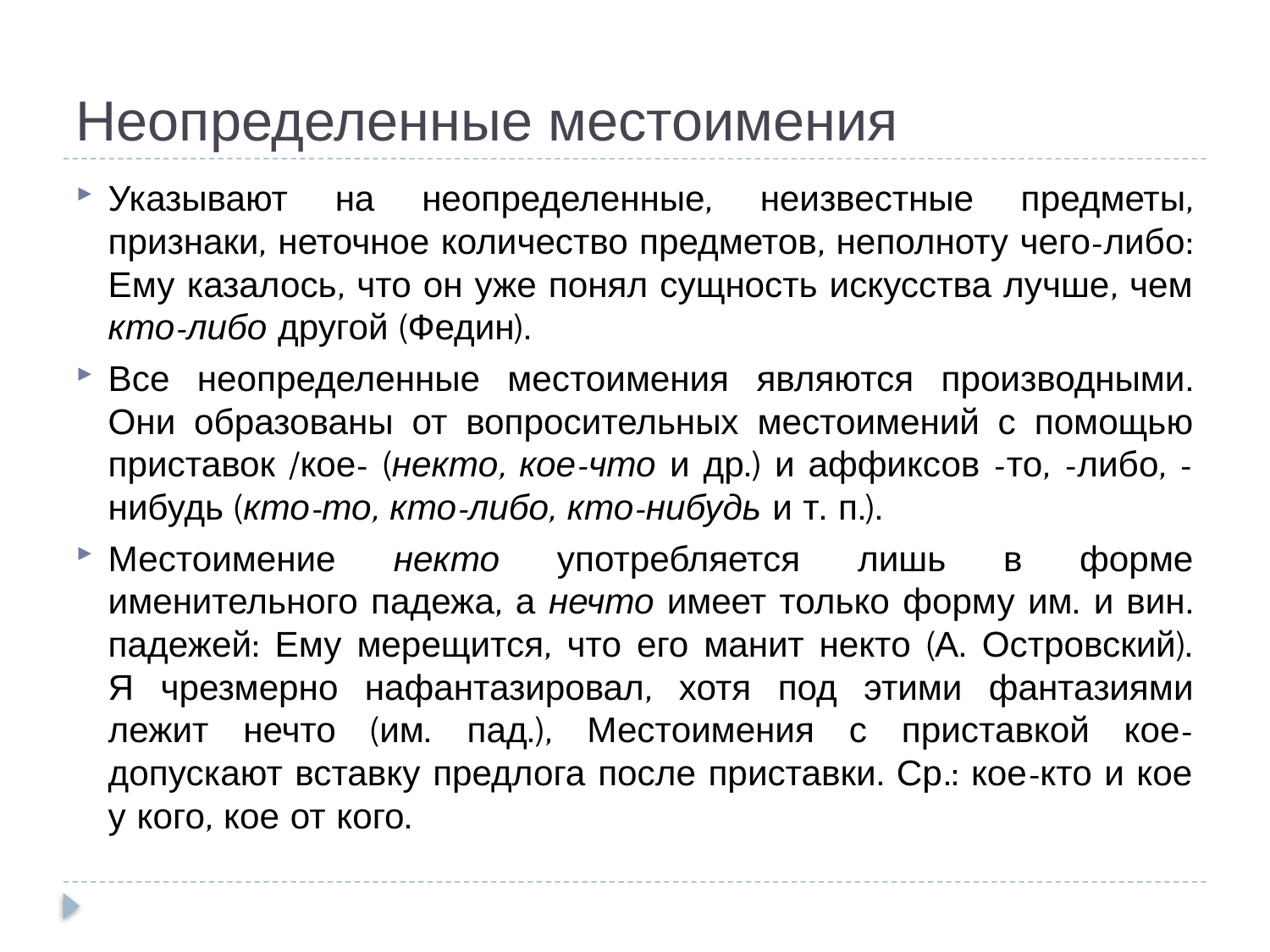

# Неопределенные местоимения
Указывают на неопределенные, неизвестные предметы, признаки, неточное количество предметов, неполноту чего-либо: Ему казалось, что он уже понял сущность искусства лучше, чем кто-либо другой (Федин).
Все неопределенные местоимения являются производными. Они образованы от вопросительных местоимений с помощью приставок /кое- (некто, кое-что и др.) и аффиксов -то, -либо, -нибудь (кто-то, кто-либо, кто-нибудь и т. п.).
Местоимение некто употребляется лишь в форме именительного падежа, а нечто имеет только форму им. и вин. падежей: Ему мерещится, что его манит некто (А. Островский). Я чрезмерно нафантазировал, хотя под этими фантазиями лежит нечто (им. пад.), Местоимения с приставкой кое- допускают вставку предлога после приставки. Ср.: кое-кто и кое у кого, кое от кого.